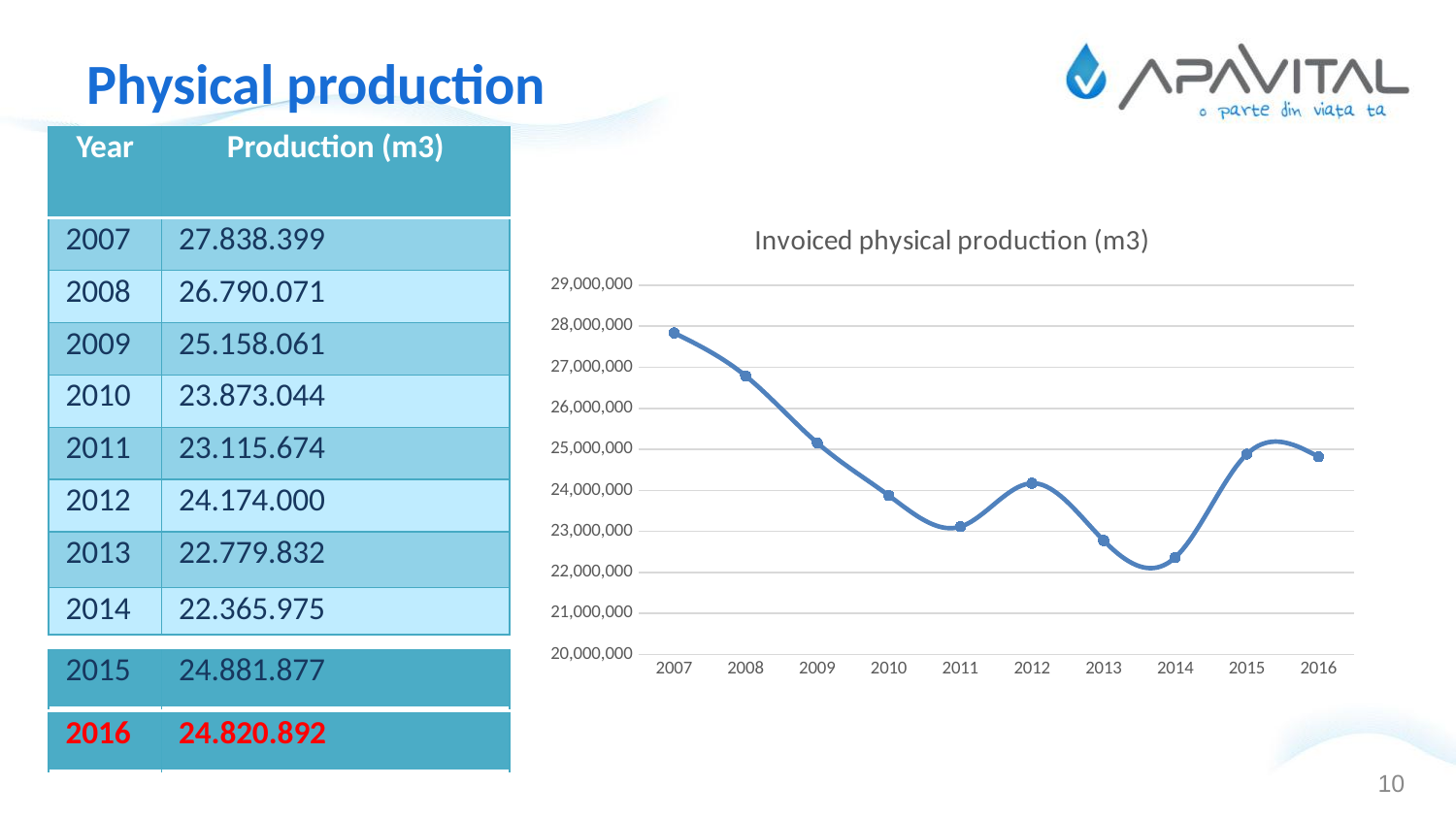

Physical production
| Year | Production (m3) |
| --- | --- |
| 2007 | 27.838.399 |
| 2008 | 26.790.071 |
| 2009 | 25.158.061 |
| 2010 | 23.873.044 |
| 2011 | 23.115.674 |
| 2012 | 24.174.000 |
| 2013 | 22.779.832 |
| 2014 | 22.365.975 |

### Chart: Invoiced physical production (m3)

| Category |  |
|---|---|
| 2007 | 27838399.0 |
| 2008 | 26790071.0 |
| 2009 | 25158061.0 |
| 2010 | 23873044.0 |
| 2011 | 23115674.0 |
| 2012 | 24174000.0 |
| 2013 | 22779832.0 |
| 2014 | 22365975.0 |
| 2015 | 24881877.0 |
| 2016 | 24820892.0 |
| 2015 | 24.881.877 |
| --- | --- |
| 2016 | 24.820.892 |
| --- | --- |
10